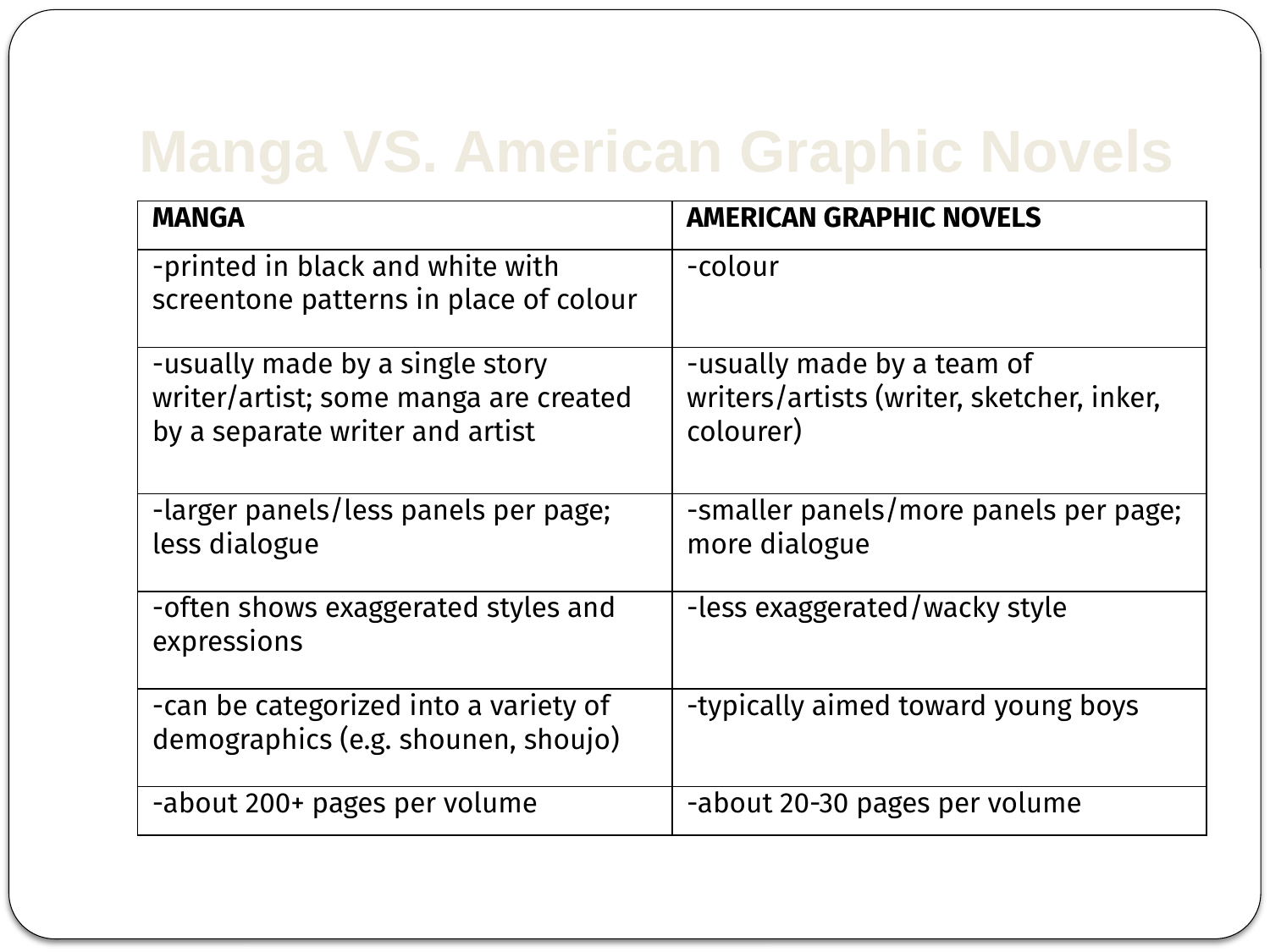

# Manga VS. American Graphic Novels
| MANGA | AMERICAN GRAPHIC NOVELS |
| --- | --- |
| -printed in black and white with screentone patterns in place of colour | -colour |
| -usually made by a single story writer/artist; some manga are created by a separate writer and artist | -usually made by a team of writers/artists (writer, sketcher, inker, colourer) |
| -larger panels/less panels per page; less dialogue | -smaller panels/more panels per page; more dialogue |
| -often shows exaggerated styles and expressions | -less exaggerated/wacky style |
| -can be categorized into a variety of demographics (e.g. shounen, shoujo) | -typically aimed toward young boys |
| -about 200+ pages per volume | -about 20-30 pages per volume |